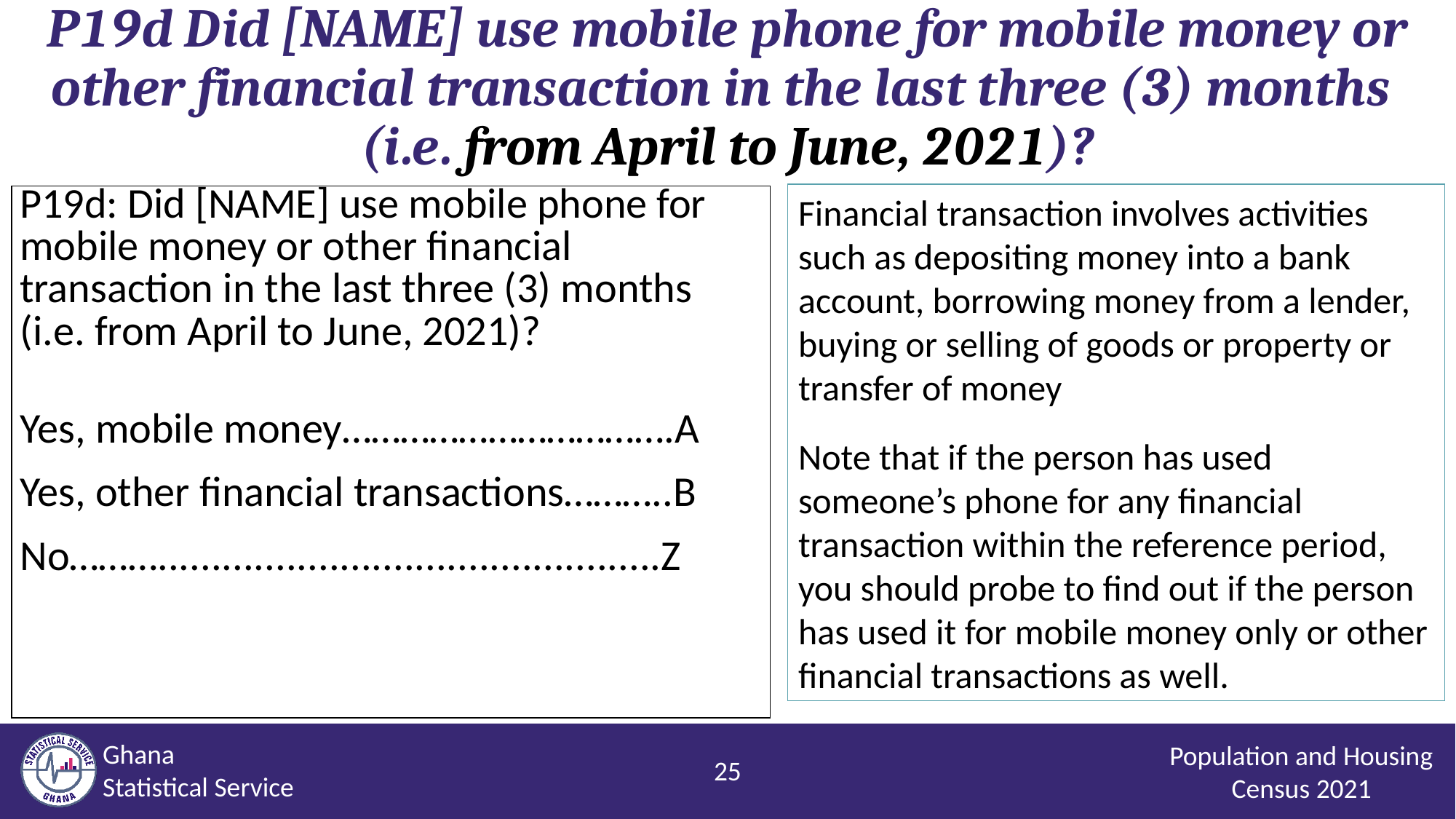

P19d Did [NAME] use mobile phone for mobile money or other financial transaction in the last three (3) months
(i.e. from April to June, 2021)?

Financial transaction involves activities such as depositing money into a bank account, borrowing money from a lender, buying or selling of goods or property or transfer of money

Note that if the person has used someone’s phone for any financial transaction within the reference period, you should probe to find out if the person has used it for mobile money only or other financial transactions as well.
| P19d: Did [NAME] use mobile phone for mobile money or other financial transaction in the last three (3) months (i.e. from April to June, 2021)? |
| --- |
| Yes, mobile money…………………………….A Yes, other financial transactions………..B No………...............................................Z |
Population and Housing Census 2021
25